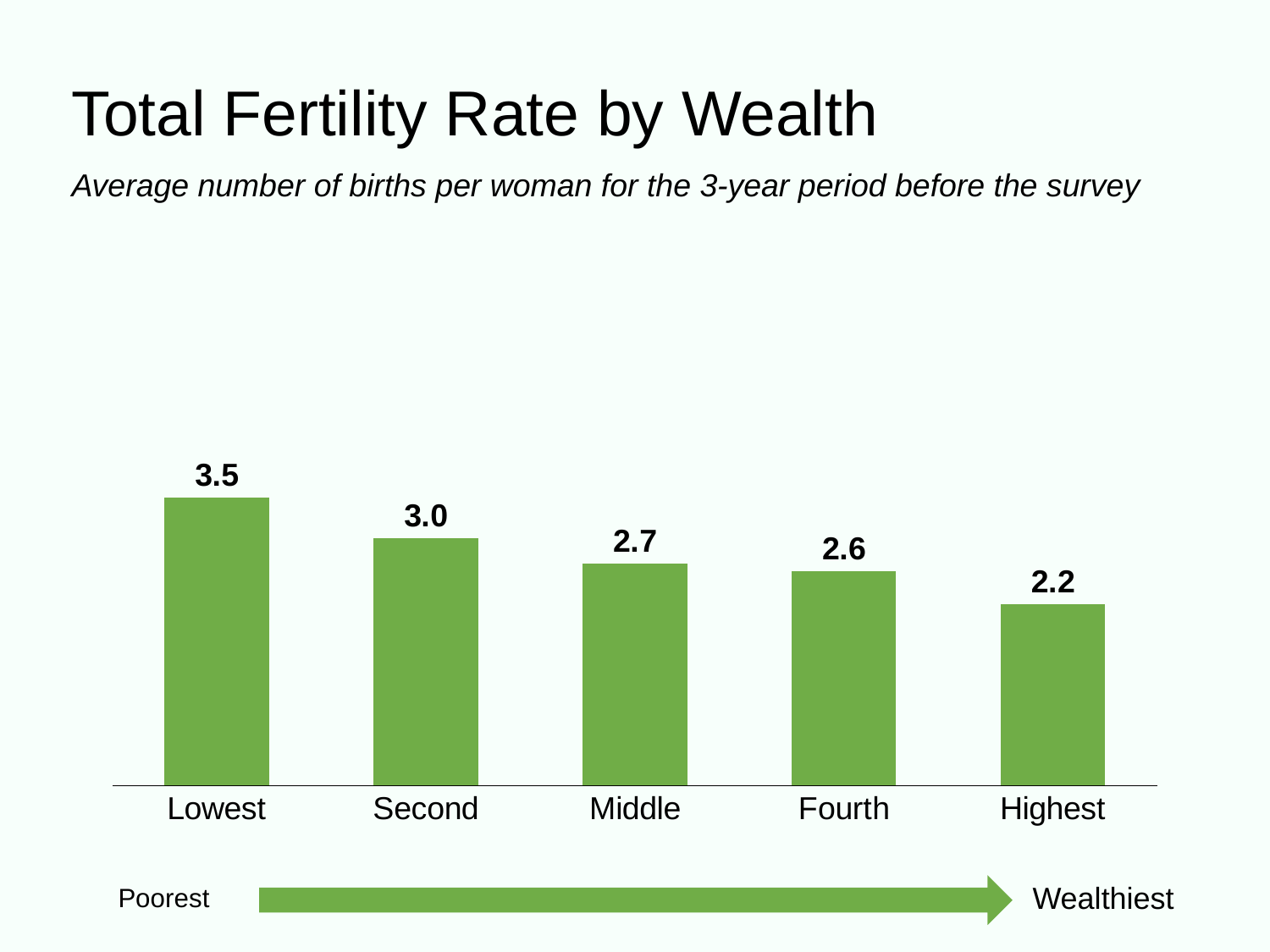

# Total Fertility Rate by Wealth
Average number of births per woman for the 3-year period before the survey

### Chart

| Category | Lowest |
|---|---|
| Lowest | 3.5 |
| Second | 3.0 |
| Middle | 2.7 |
| Fourth | 2.6 |
| Highest | 2.2 |
Wealthiest
Poorest